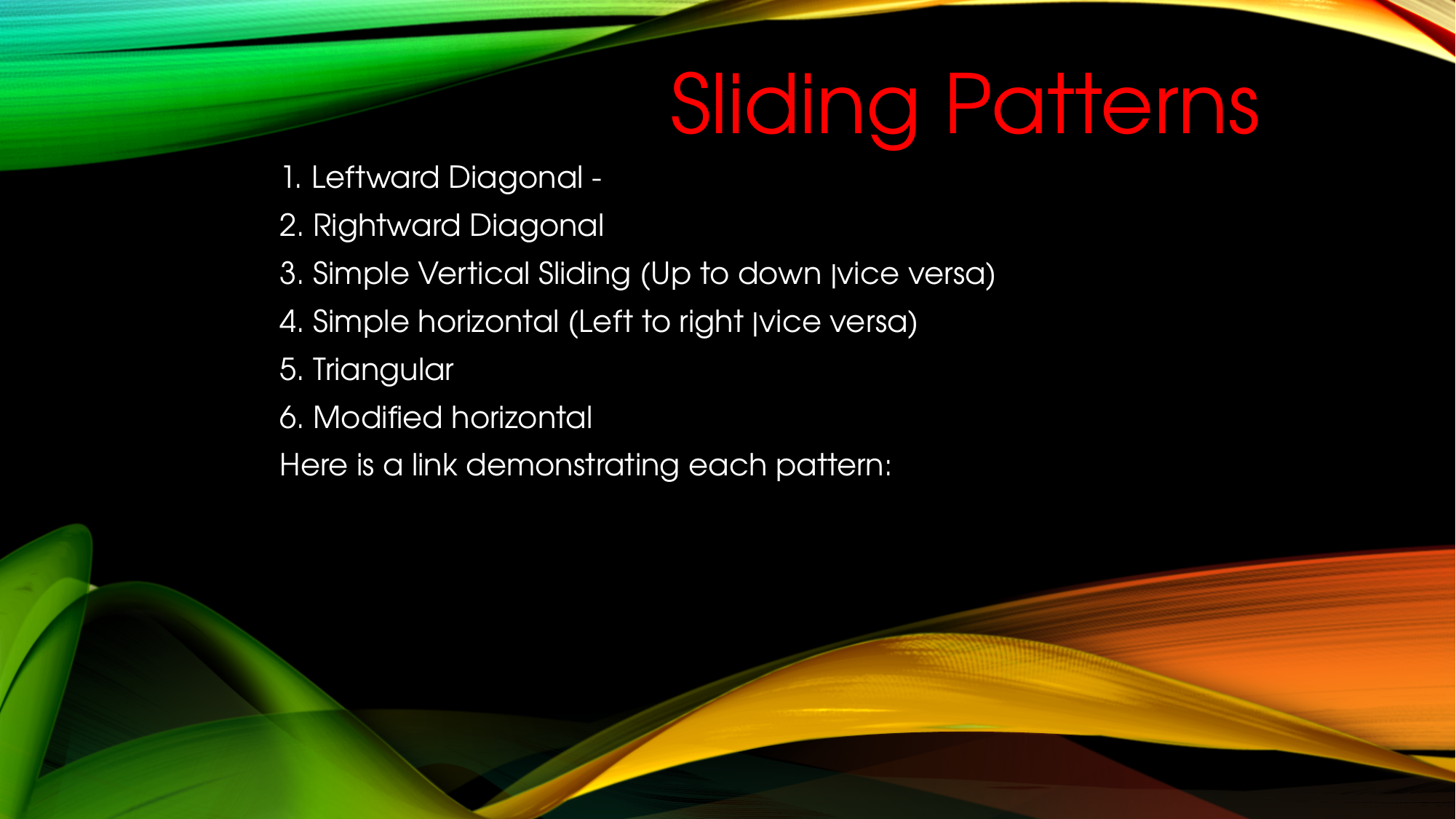

Sliding Patterns
1. Leftward Diagonal -
2. Rightward Diagonal
3. Simple Vertical Sliding (Up to down |vice versa)
4. Simple horizontal (Left to right |vice versa)
5. Triangular
6. Modified horizontal
Here is a link demonstrating each pattern: